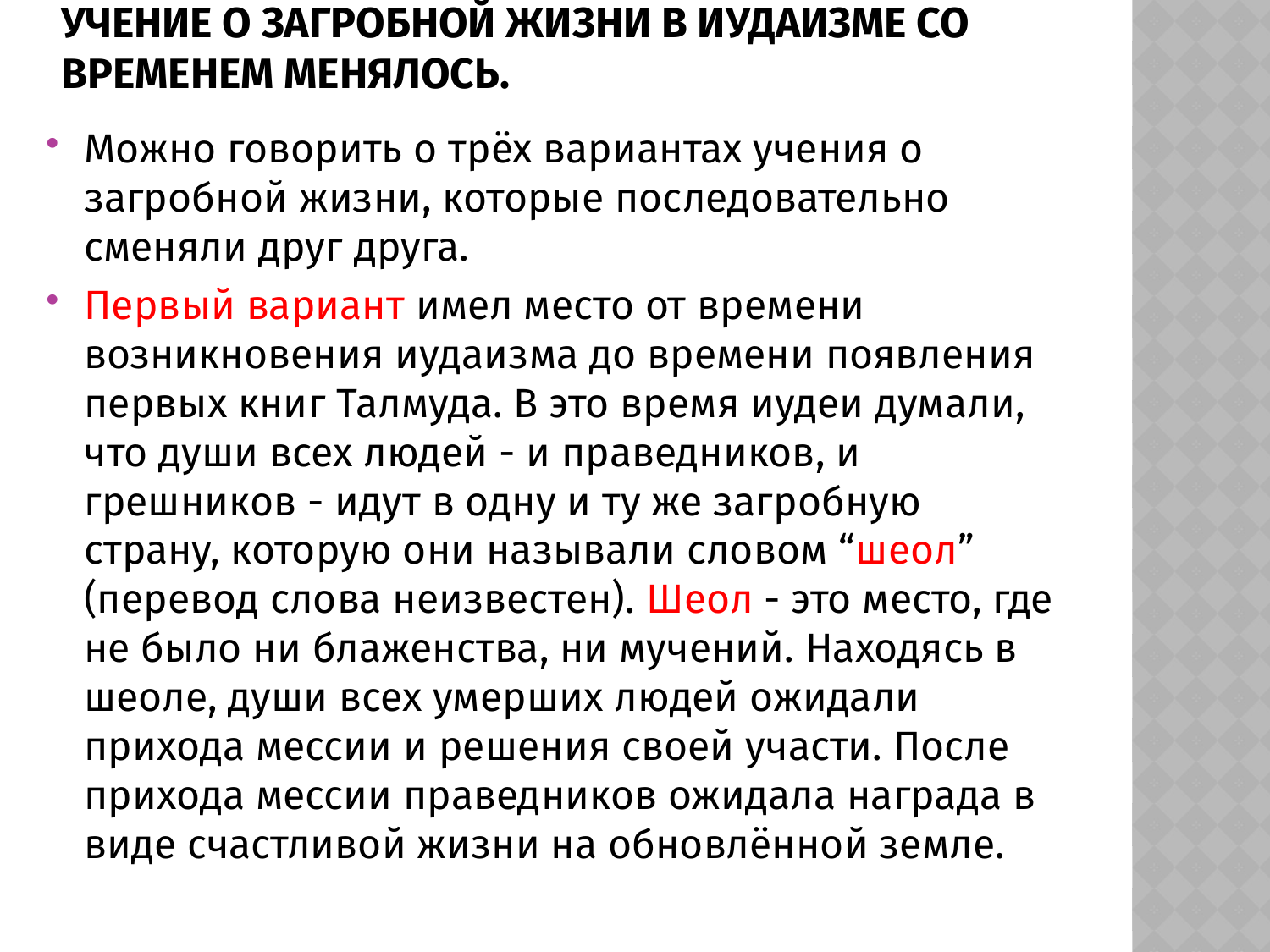

# Учение о загробной жизни в иудаизме со временем менялось.
Можно говорить о трёх вариантах учения о загробной жизни, которые последовательно сменяли друг друга.
Первый вариант имел место от времени возникновения иудаизма до времени появления первых книг Талмуда. В это время иудеи думали, что души всех людей - и праведников, и грешников - идут в одну и ту же загробную страну, которую они называли словом “шеол” (перевод слова неизвестен). Шеол - это место, где не было ни блаженства, ни мучений. Находясь в шеоле, души всех умерших людей ожидали прихода мессии и решения своей участи. После прихода мессии праведников ожидала награда в виде счастливой жизни на обновлённой земле.